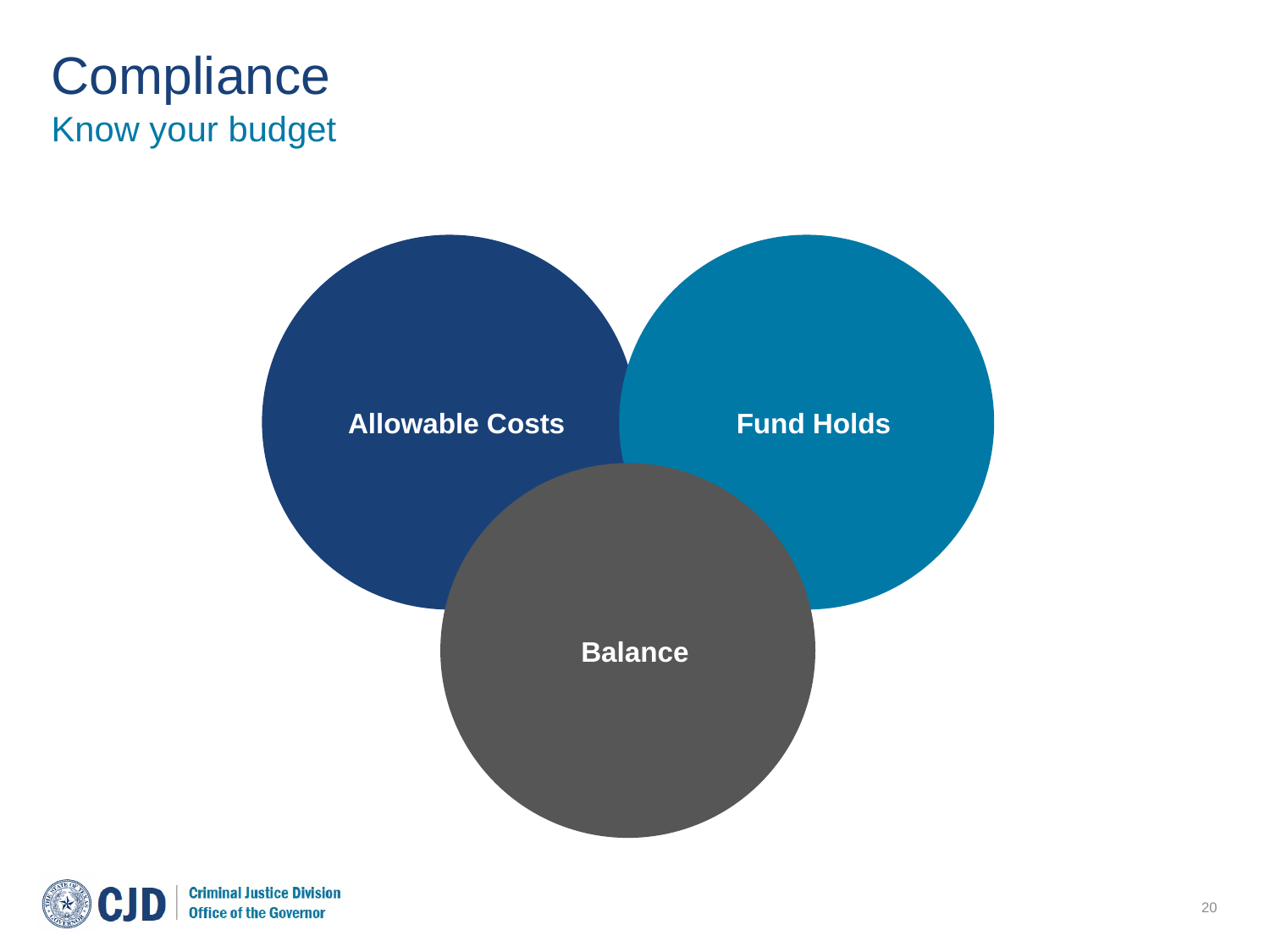

# Compliance
Know your budget
Allowable Costs
Fund Holds
Balance
20